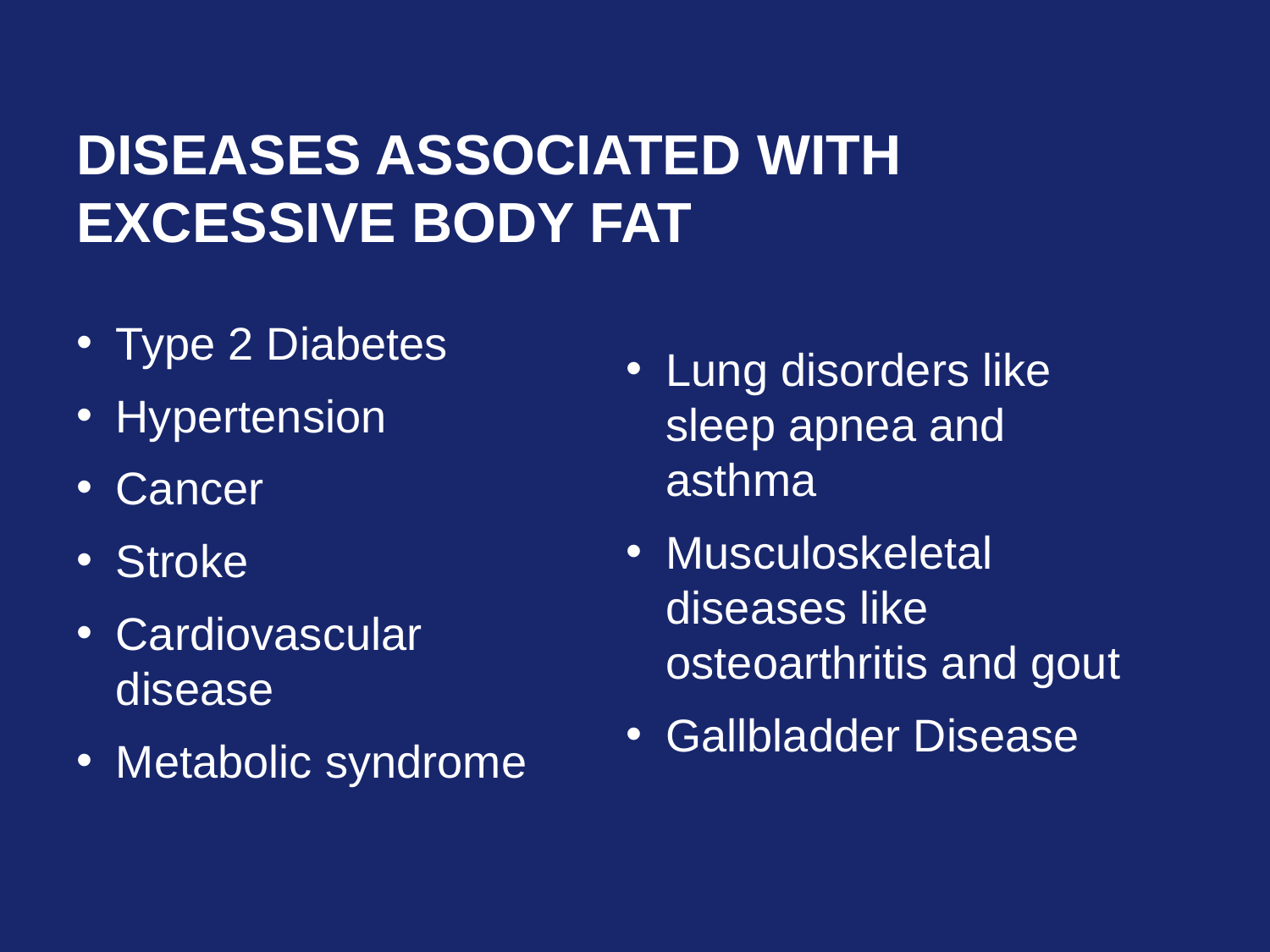

# Diseases Associated with Excessive Body Fat
Type 2 Diabetes
Hypertension
Cancer
Stroke
Cardiovascular disease
Metabolic syndrome
Lung disorders like sleep apnea and asthma
Musculoskeletal diseases like osteoarthritis and gout
Gallbladder Disease